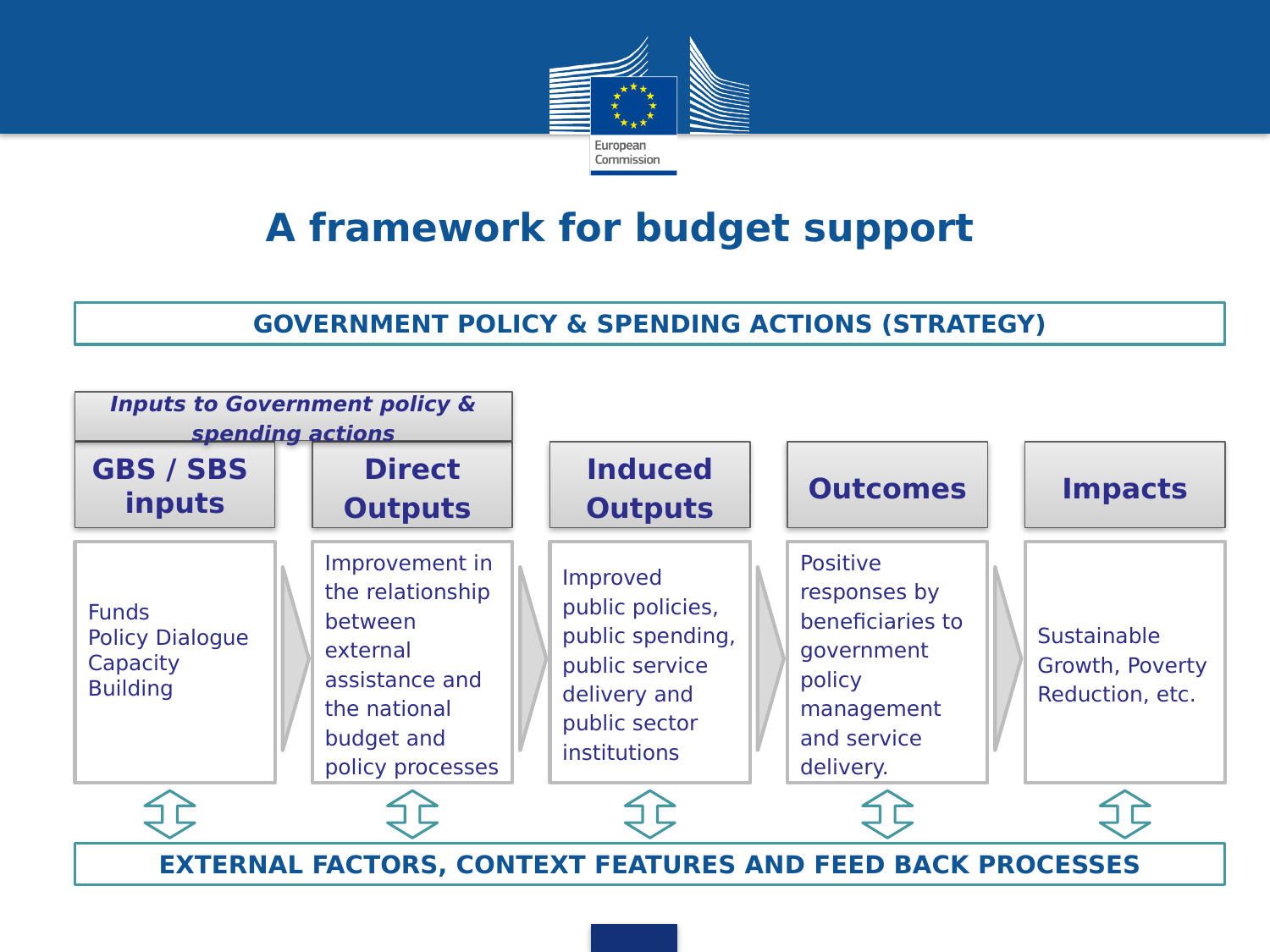

# A framework for budget support
GOVERNMENT POLICY & SPENDING ACTIONS (STRATEGY)
Inputs to Government policy & spending actions
GBS / SBS  inputs
Direct Outputs
Induced Outputs
Outcomes
Impacts
Funds
Policy Dialogue
Capacity Building

Improvement in the relationship between external assistance and the national budget and policy processes
Improved  public policies, public spending, public service delivery and public sector institutions
Positive responses by beneficiaries to government policy management and service delivery.
Sustainable Growth, Poverty Reduction, etc.

EXTERNAL FACTORS, CONTEXT FEATURES AND FEED BACK PROCESSES